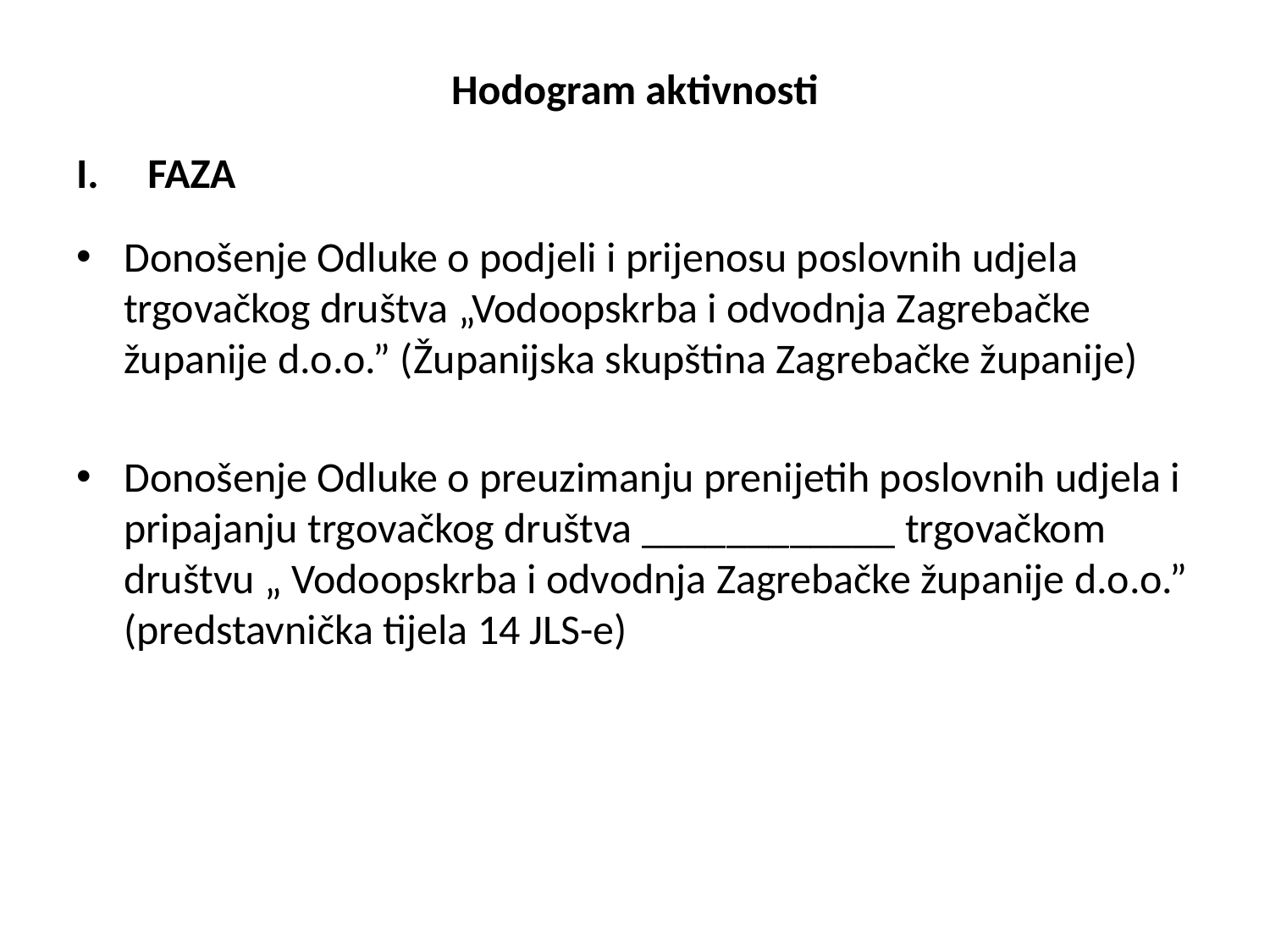

Hodogram aktivnosti

FAZA

Donošenje Odluke o podjeli i prijenosu poslovnih udjela trgovačkog društva „Vodoopskrba i odvodnja Zagrebačke županije d.o.o.” (Županijska skupština Zagrebačke županije)

Donošenje Odluke o preuzimanju prenijetih poslovnih udjela i pripajanju trgovačkog društva ____________ trgovačkom društvu „ Vodoopskrba i odvodnja Zagrebačke županije d.o.o.” (predstavnička tijela 14 JLS-e)